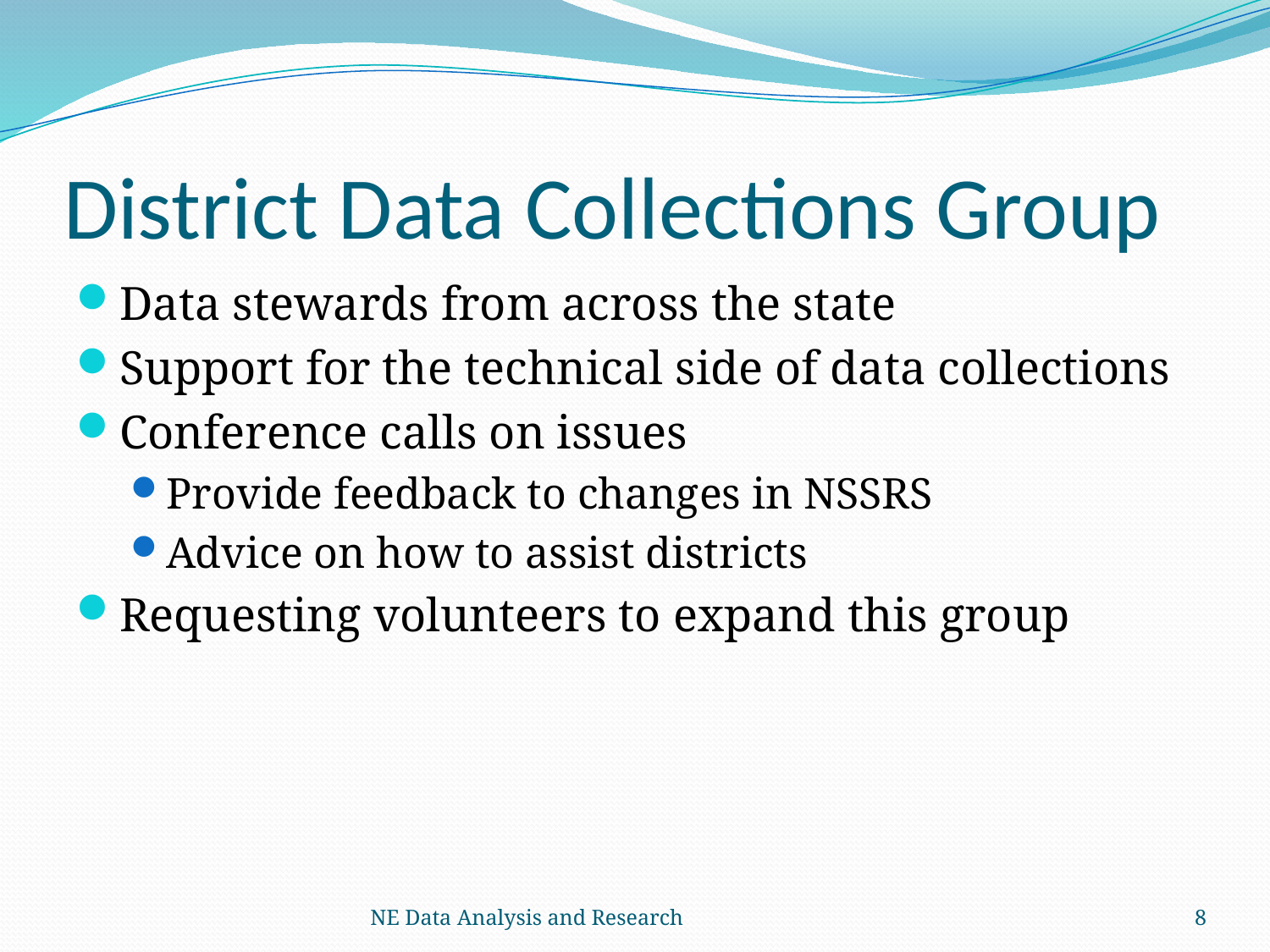

# District Data Collections Group
Data stewards from across the state
Support for the technical side of data collections
Conference calls on issues
Provide feedback to changes in NSSRS
Advice on how to assist districts
Requesting volunteers to expand this group

NE Data Analysis and Research
8